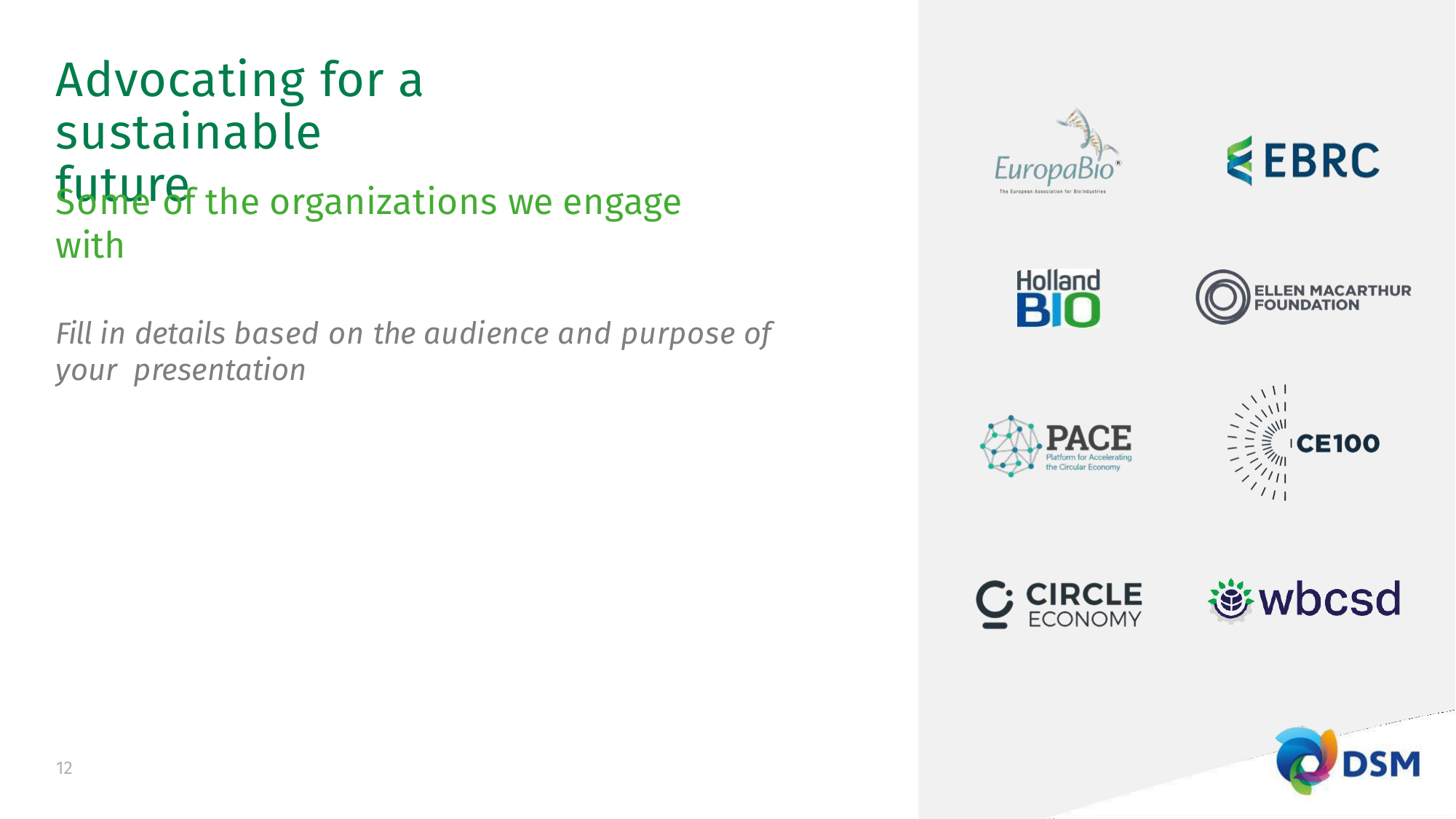

# Advocating for a  sustainable future
Some of the organizations we engage with
Fill in details based on the audience and purpose of your  presentation
12